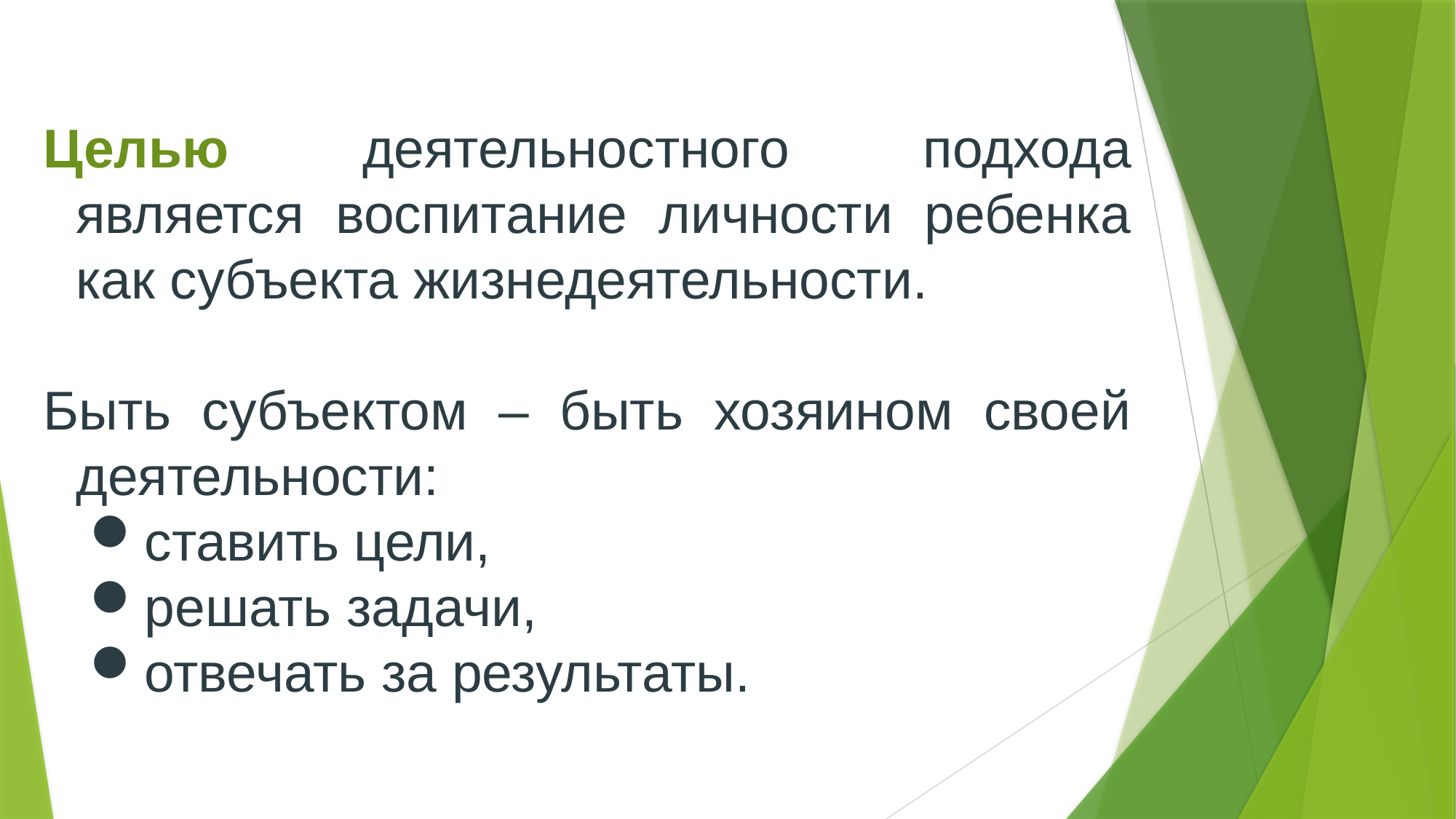

Целью деятельностного подхода является воспитание личности ребенка как субъекта жизнедеятельности.

Быть субъектом – быть хозяином своей деятельности:
ставить цели,
решать задачи,
отвечать за результаты.